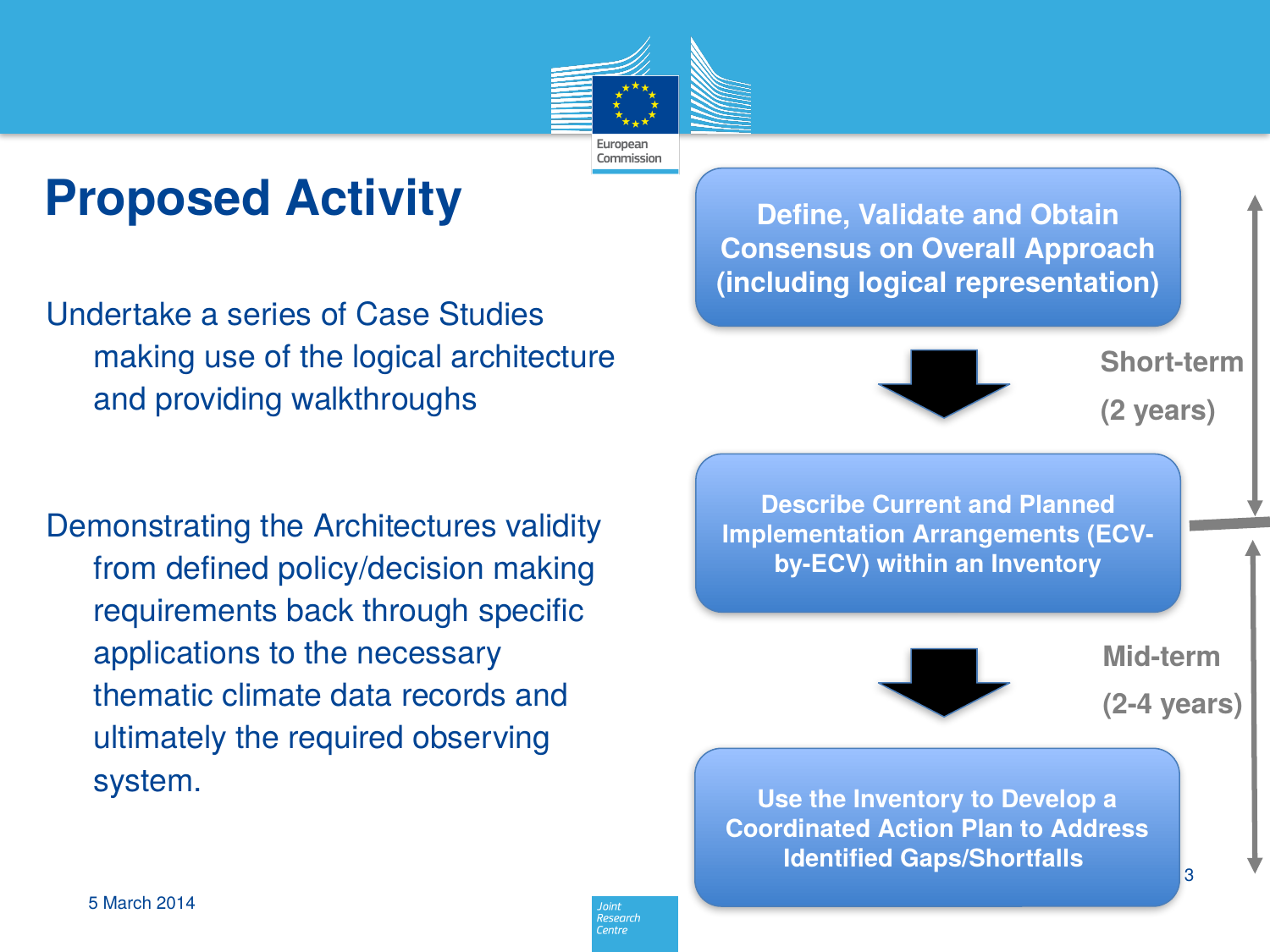

# Proposed Activity
Define, Validate and Obtain Consensus on Overall Approach (including logical representation)

Describe Current and Planned Implementation Arrangements (ECV-by-ECV) within an Inventory

Use the Inventory to Develop a Coordinated Action Plan to Address Identified Gaps/Shortfalls

Undertake a series of Case Studies making use of the logical architecture and providing walkthroughs

Demonstrating the Architectures validity from defined policy/decision making requirements back through specific applications to the necessary thematic climate data records and ultimately the required observing system.
Short-term
(2 years)

Mid-term
(2-4 years)
3
5 March 2014